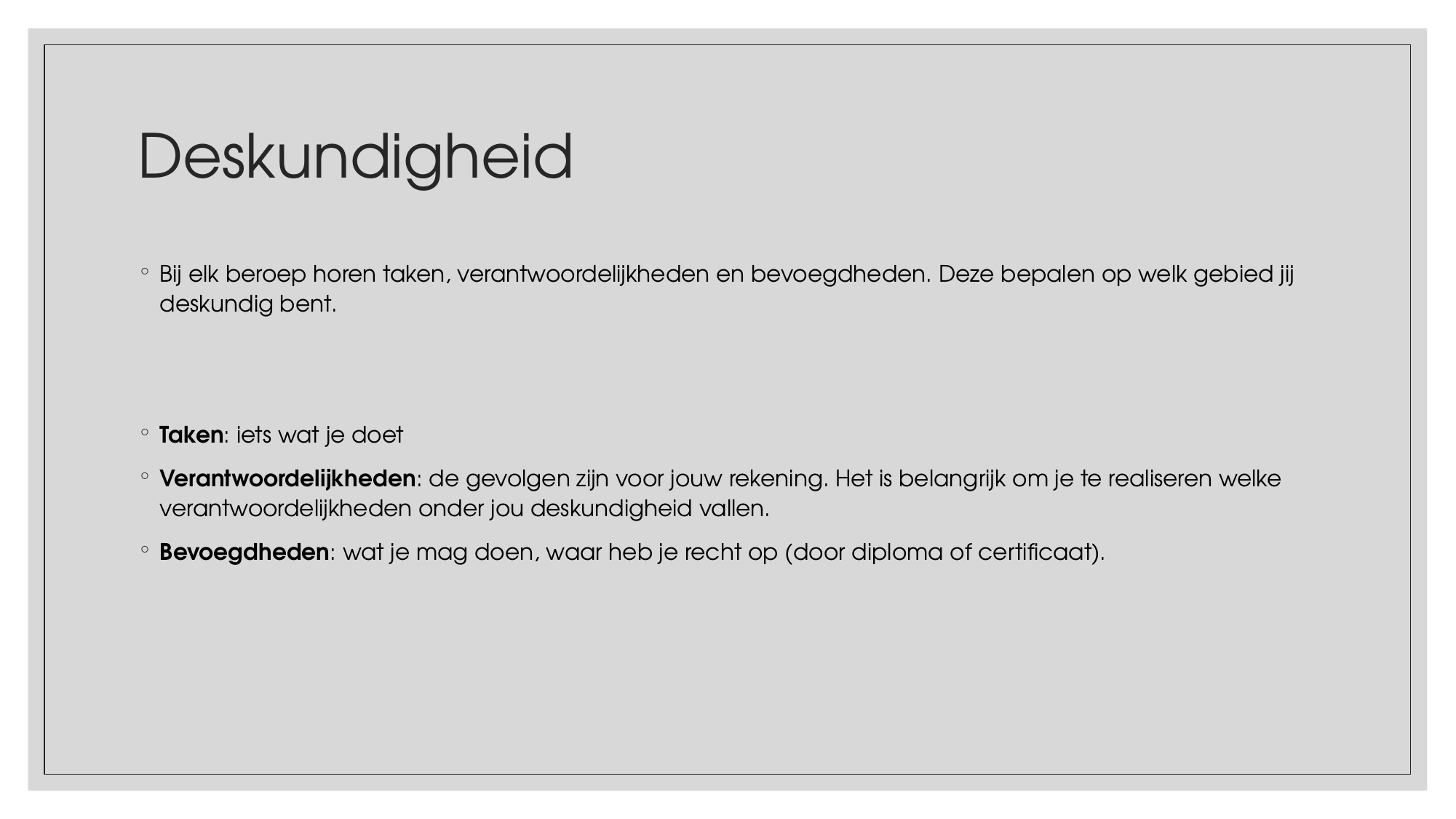

# Deskundigheid
Bij elk beroep horen taken, verantwoordelijkheden en bevoegdheden. Deze bepalen op welk gebied jij deskundig bent.

Taken: iets wat je doet
Verantwoordelijkheden: de gevolgen zijn voor jouw rekening. Het is belangrijk om je te realiseren welke verantwoordelijkheden onder jou deskundigheid vallen.
Bevoegdheden: wat je mag doen, waar heb je recht op (door diploma of certificaat).